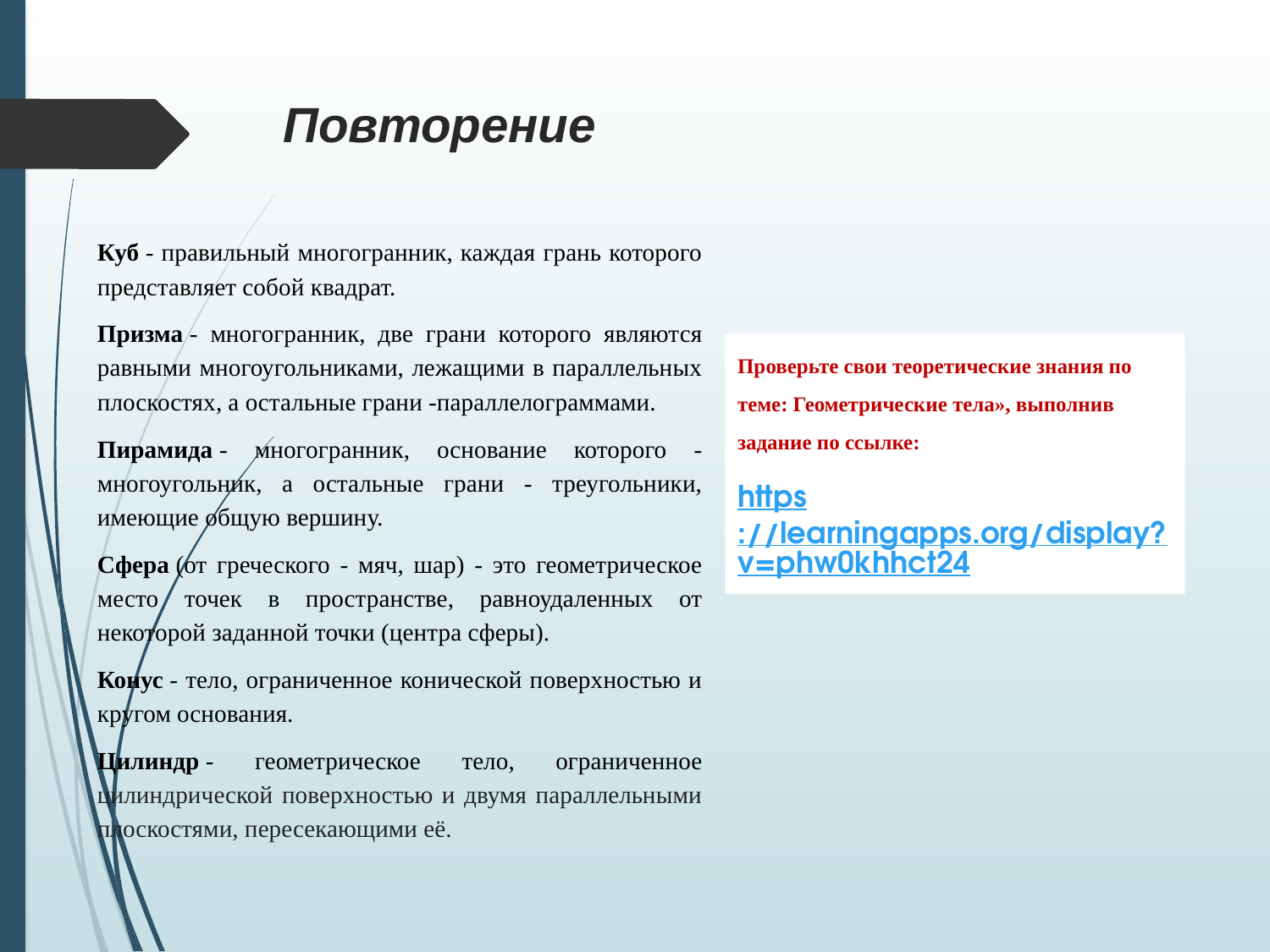

# Повторение

Куб - правильный многогранник, каждая грань которого представляет собой квадрат.
Призма - многогранник, две грани которого являются равными многоугольниками, лежащими в параллельных плоскостях, а остальные грани -параллелограммами.
Пирамида - многогранник, основание которого - многоугольник, а остальные грани - треугольники, имеющие общую вершину.
Сфера (от греческого - мяч, шар) - это геометрическое место точек в пространстве, равноудаленных от некоторой заданной точки (центра сферы).
Конус - тело, ограниченное конической поверхностью и кругом основания.
Цилиндр - геометрическое тело, ограниченное цилиндрической поверхностью и двумя параллельными плоскостями, пересекающими её.

Проверьте свои теоретические знания по теме: Геометрические тела», выполнив задание по ссылке:
https://learningapps.org/display?v=phw0khhct24